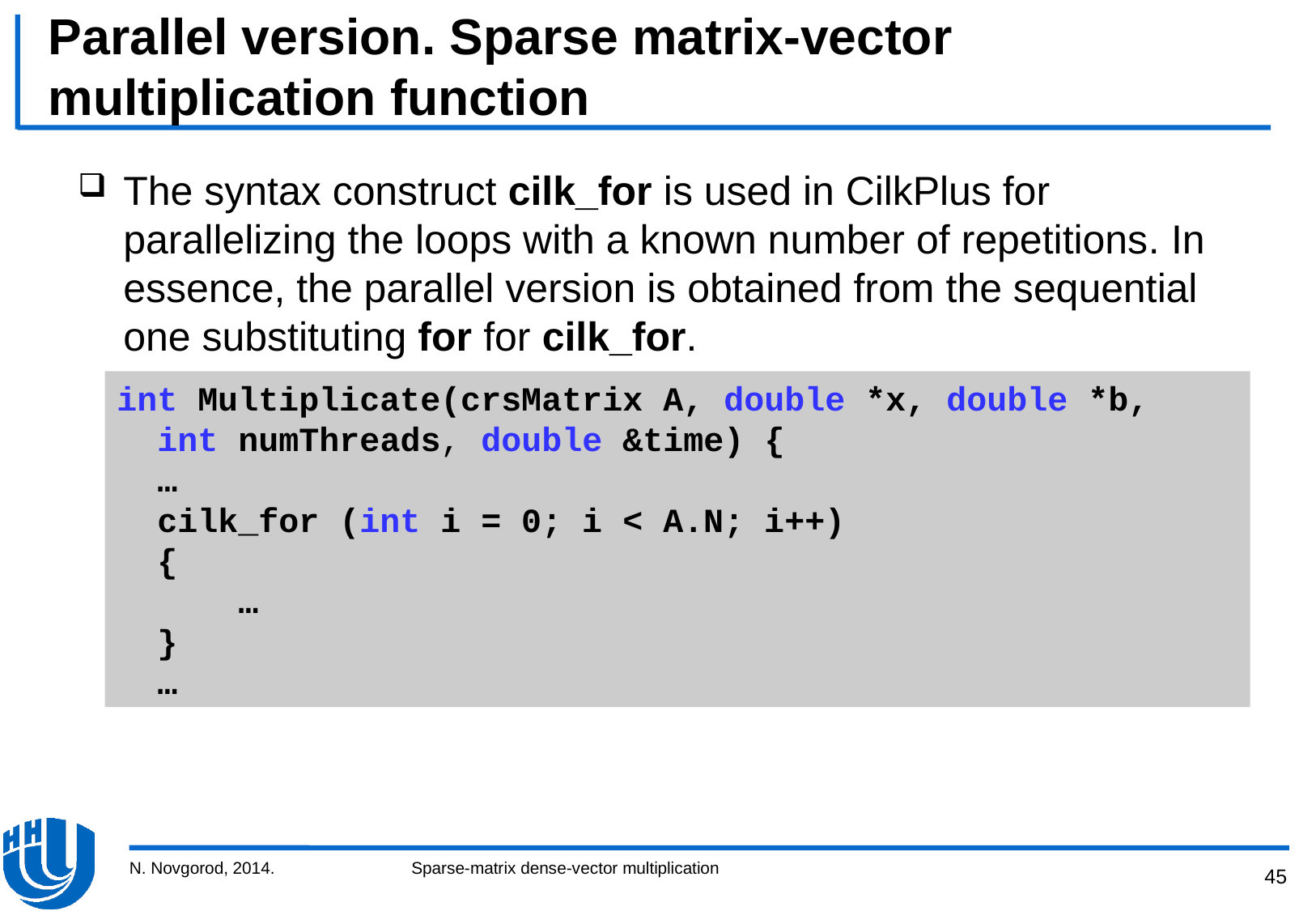

# Parallel version. Sparse matrix-vector multiplication function
The syntax construct cilk_for is used in CilkPlus for parallelizing the loops with a known number of repetitions. In essence, the parallel version is obtained from the sequential one substituting for for cilk_for.
int Multiplicate(crsMatrix A, double *x, double *b,
  int numThreads, double &time) {
  …
  cilk_for (int i = 0; i < A.N; i++)
  {
	…
  }
  …
N. Novgorod, 2014.
Sparse-matrix dense-vector multiplication